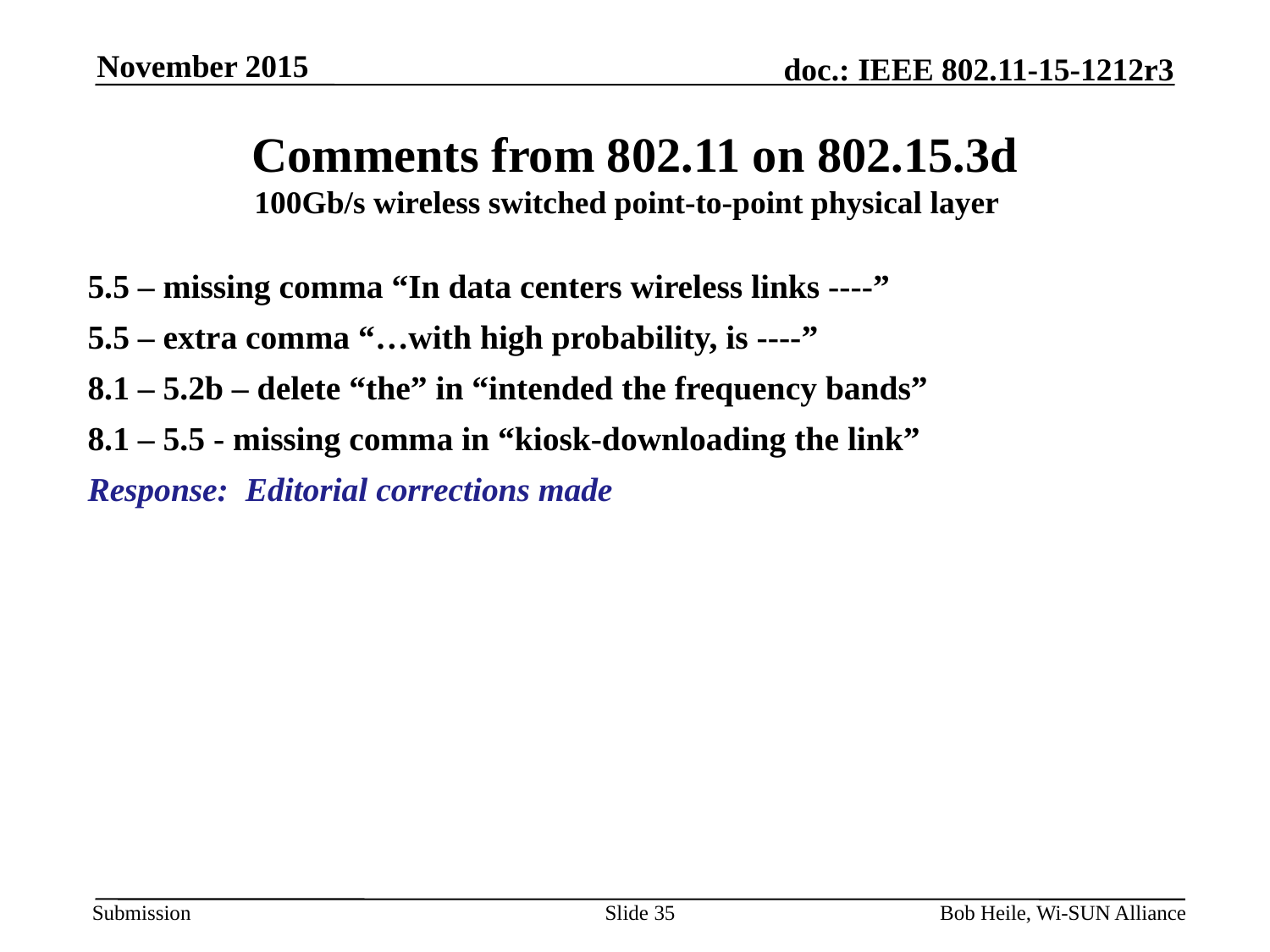

November 2015
# Comments from 802.11 on 802.15.3d 100Gb/s wireless switched point-to-point physical layer
5.5 – missing comma “In data centers wireless links ----”
5.5 – extra comma “…with high probability, is ----”
8.1 – 5.2b – delete “the” in “intended the frequency bands”
8.1 – 5.5 - missing comma in “kiosk-downloading the link”
Response:  Editorial corrections made

Slide 35
Bob Heile, Wi-SUN Alliance